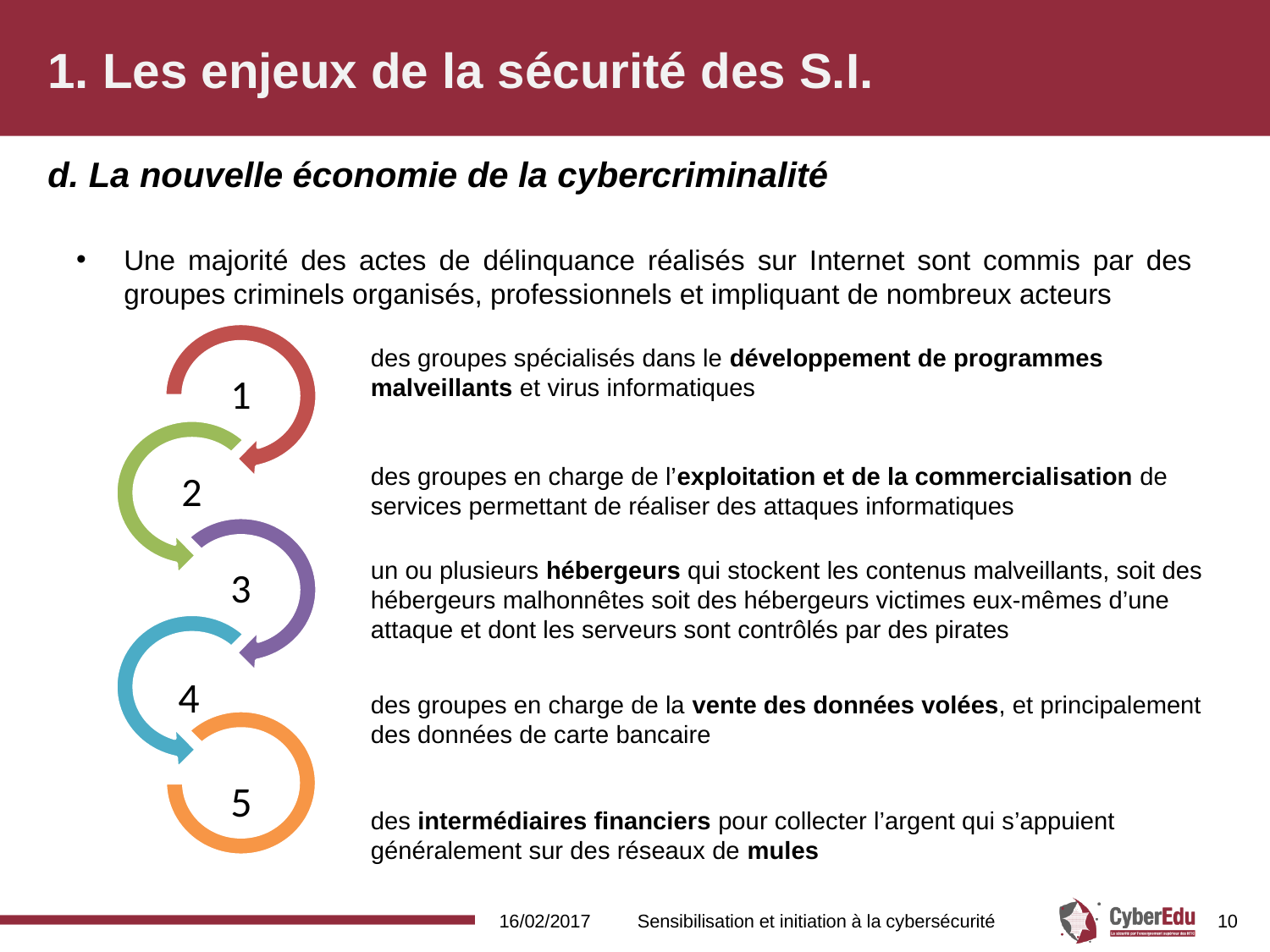

# 1. Les enjeux de la sécurité des S.I.
d. La nouvelle économie de la cybercriminalité
Une majorité des actes de délinquance réalisés sur Internet sont commis par des groupes criminels organisés, professionnels et impliquant de nombreux acteurs
1
2
3

4

5
des groupes spécialisés dans le développement de programmes malveillants et virus informatiques
des groupes en charge de l’exploitation et de la commercialisation de services permettant de réaliser des attaques informatiques
un ou plusieurs hébergeurs qui stockent les contenus malveillants, soit des hébergeurs malhonnêtes soit des hébergeurs victimes eux-mêmes d’une attaque et dont les serveurs sont contrôlés par des pirates
des groupes en charge de la vente des données volées, et principalement des données de carte bancaire
des intermédiaires financiers pour collecter l’argent qui s’appuient généralement sur des réseaux de mules
16/02/2017
Sensibilisation et initiation à la cybersécurité
10